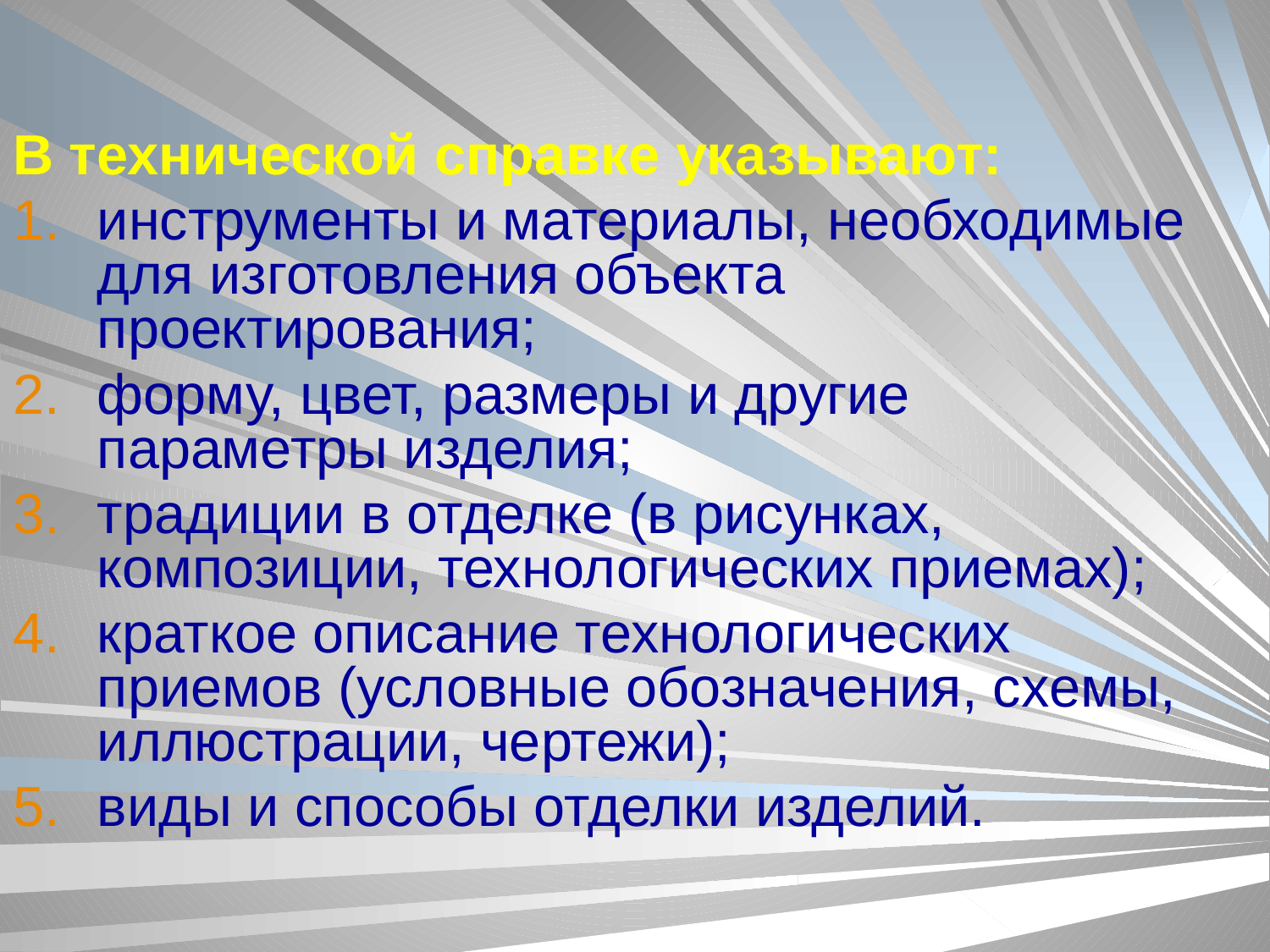

В технической справке указывают:
инструменты и материалы, необходимые для изготовления объекта проектирования;
форму, цвет, размеры и другие параметры изделия;
традиции в отделке (в рисунках, композиции, технологических приемах);
краткое описание технологических приемов (условные обозначения, схемы, иллюстрации, чертежи);
виды и способы отделки изделий.